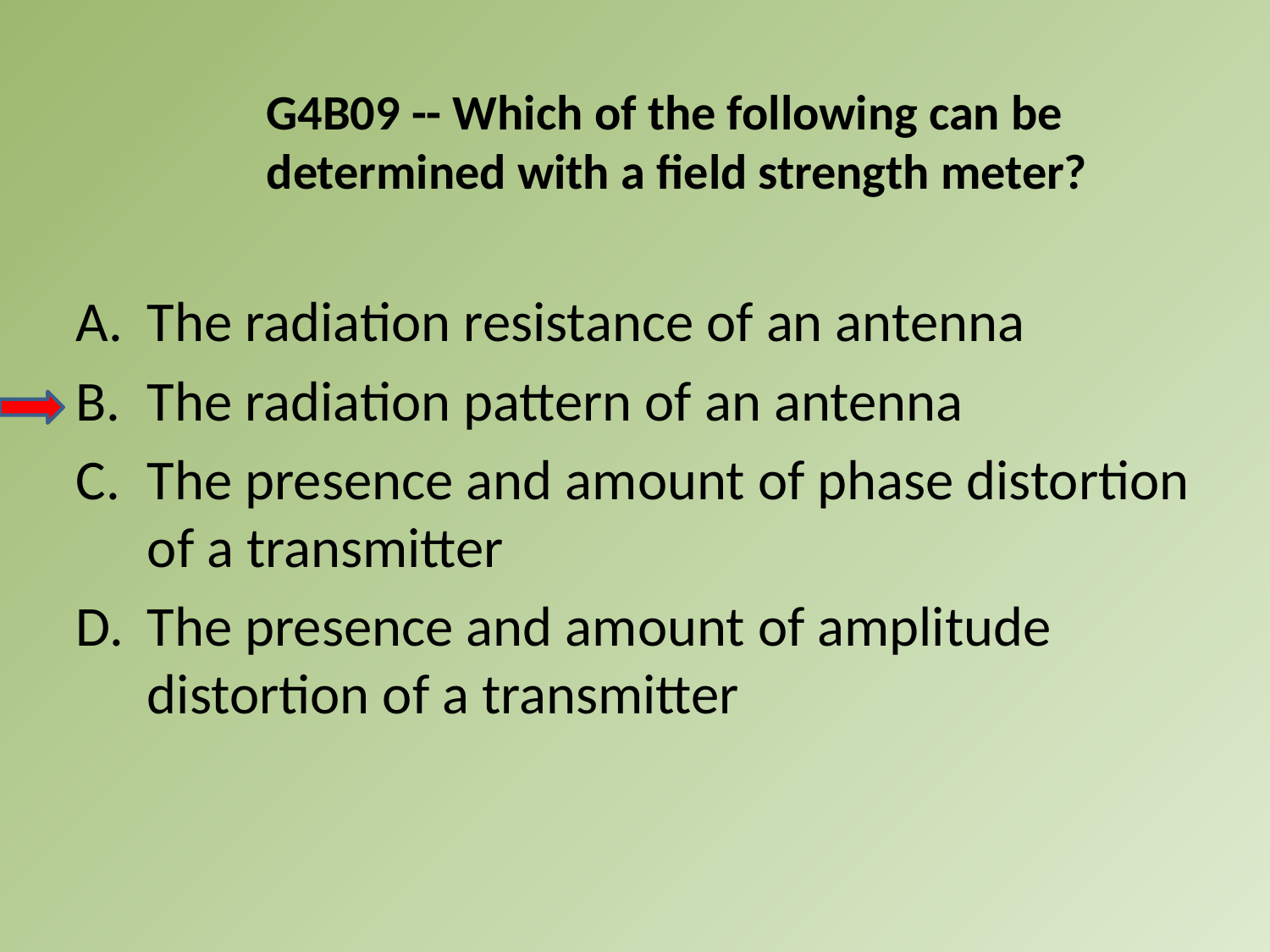

G4B09 -- Which of the following can be determined with a field strength meter?
A.	The radiation resistance of an antenna
B.	The radiation pattern of an antenna
C.	The presence and amount of phase distortion of a transmitter
D.	The presence and amount of amplitude distortion of a transmitter